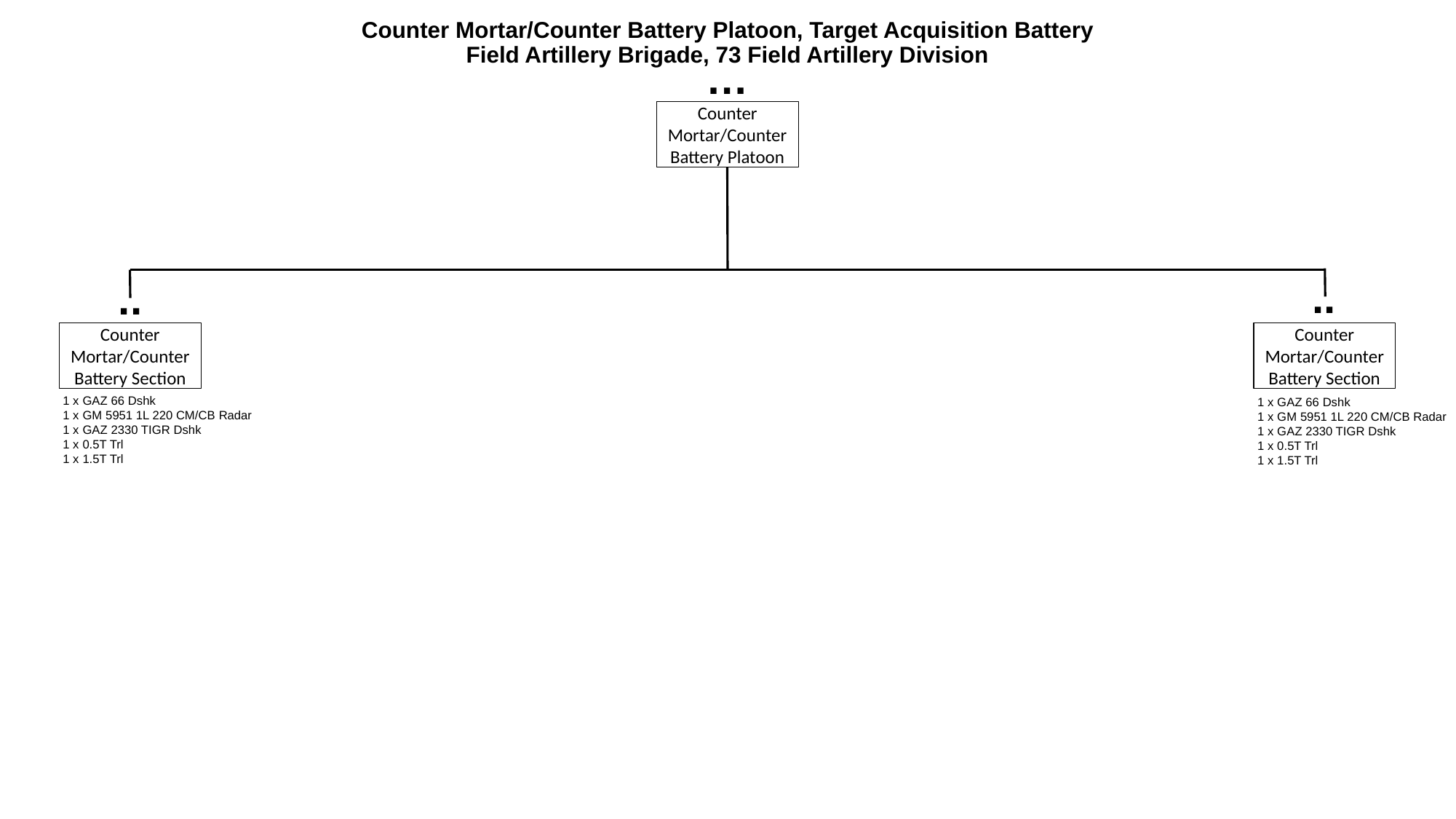

# Counter Mortar/Counter Battery Platoon, Target Acquisition Battery Field Artillery Brigade, 73 Field Artillery Division
…
Counter Mortar/Counter Battery Platoon
..
..
Counter Mortar/Counter Battery Section
Counter Mortar/Counter Battery Section
1 x GAZ 66 Dshk
1 x GM 5951 1L 220 CM/CB Radar
1 x GAZ 2330 TIGR Dshk
1 x 0.5T Trl
1 x 1.5T Trl
1 x GAZ 66 Dshk
1 x GM 5951 1L 220 CM/CB Radar
1 x GAZ 2330 TIGR Dshk
1 x 0.5T Trl
1 x 1.5T Trl